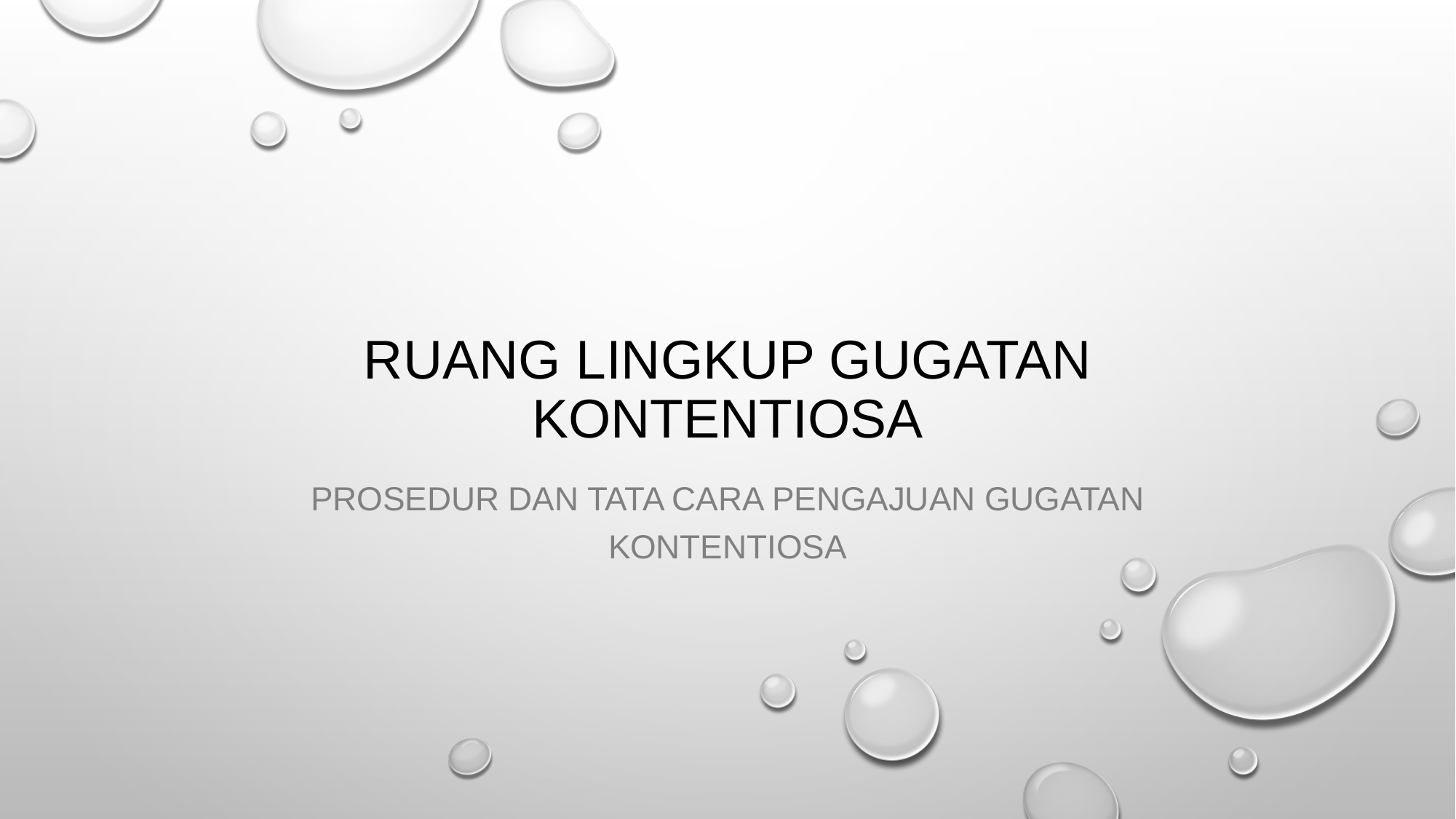

# Ruang lingkup gugatan kontentiosa
Prosedur dan Tata Cara Pengajuan Gugatan Kontentiosa